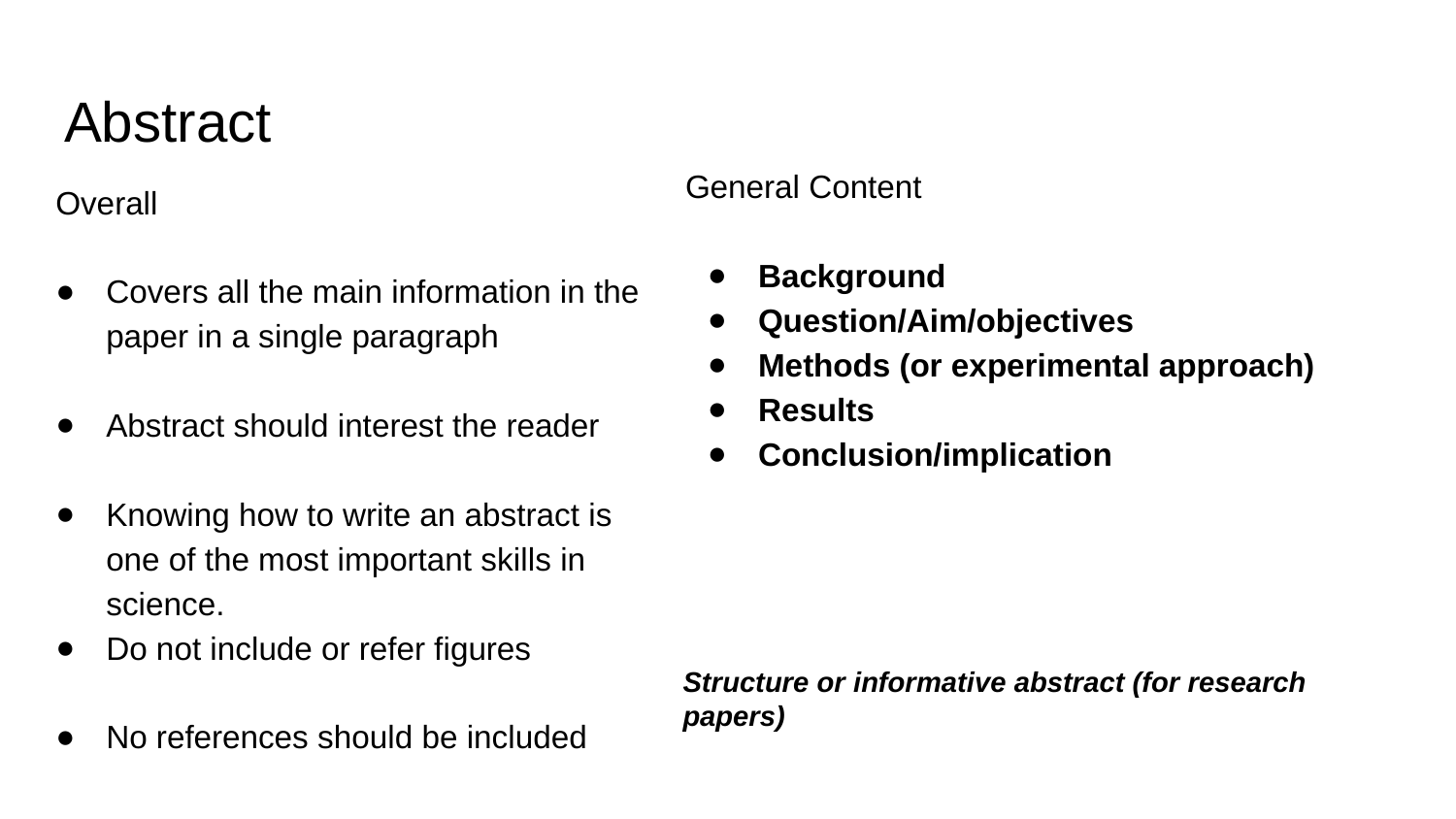

# Abstract
General Content

Background
Question/Aim/objectives
Methods (or experimental approach)
Results
Conclusion/implication
Overall

Covers all the main information in the paper in a single paragraph

Abstract should interest the reader

Knowing how to write an abstract is one of the most important skills in science.
Do not include or refer figures

No references should be included

Structure or informative abstract (for research papers)